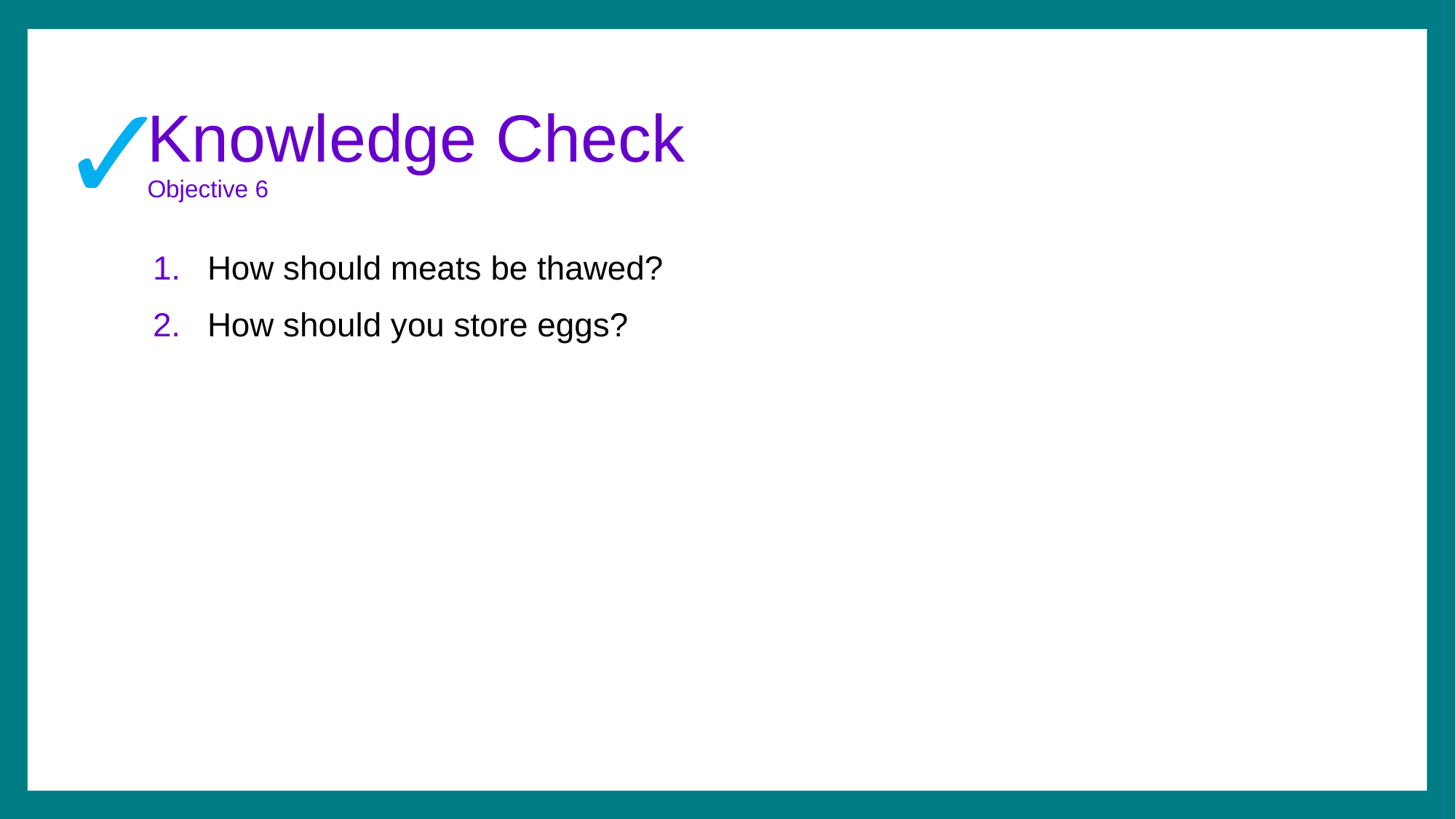

✓
# Knowledge Check Objective 6
How should meats be thawed?
How should you store eggs?